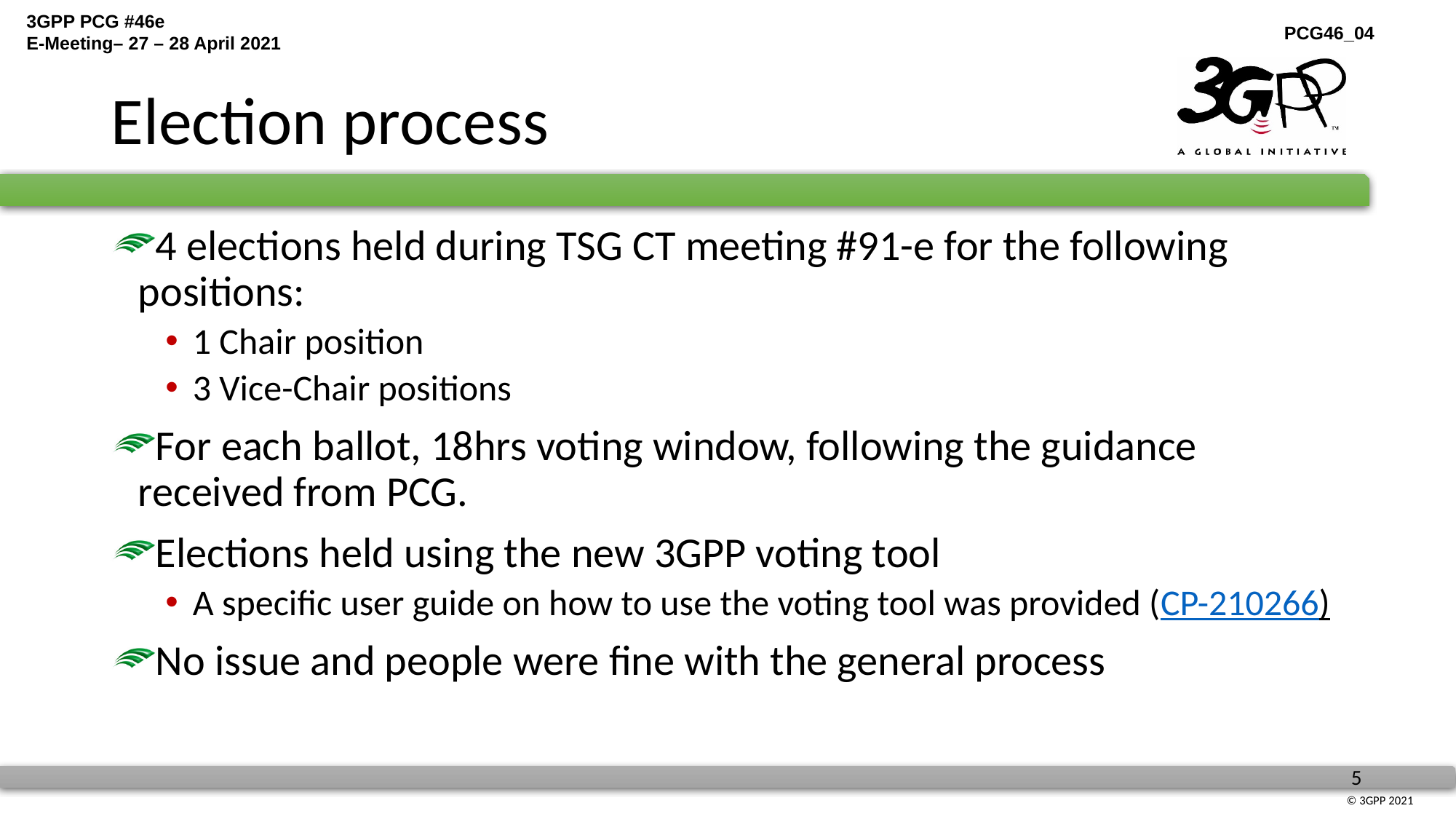

# Election process
4 elections held during TSG CT meeting #91-e for the following positions:
1 Chair position
3 Vice-Chair positions
For each ballot, 18hrs voting window, following the guidance received from PCG.
Elections held using the new 3GPP voting tool
A specific user guide on how to use the voting tool was provided (CP-210266)
No issue and people were fine with the general process